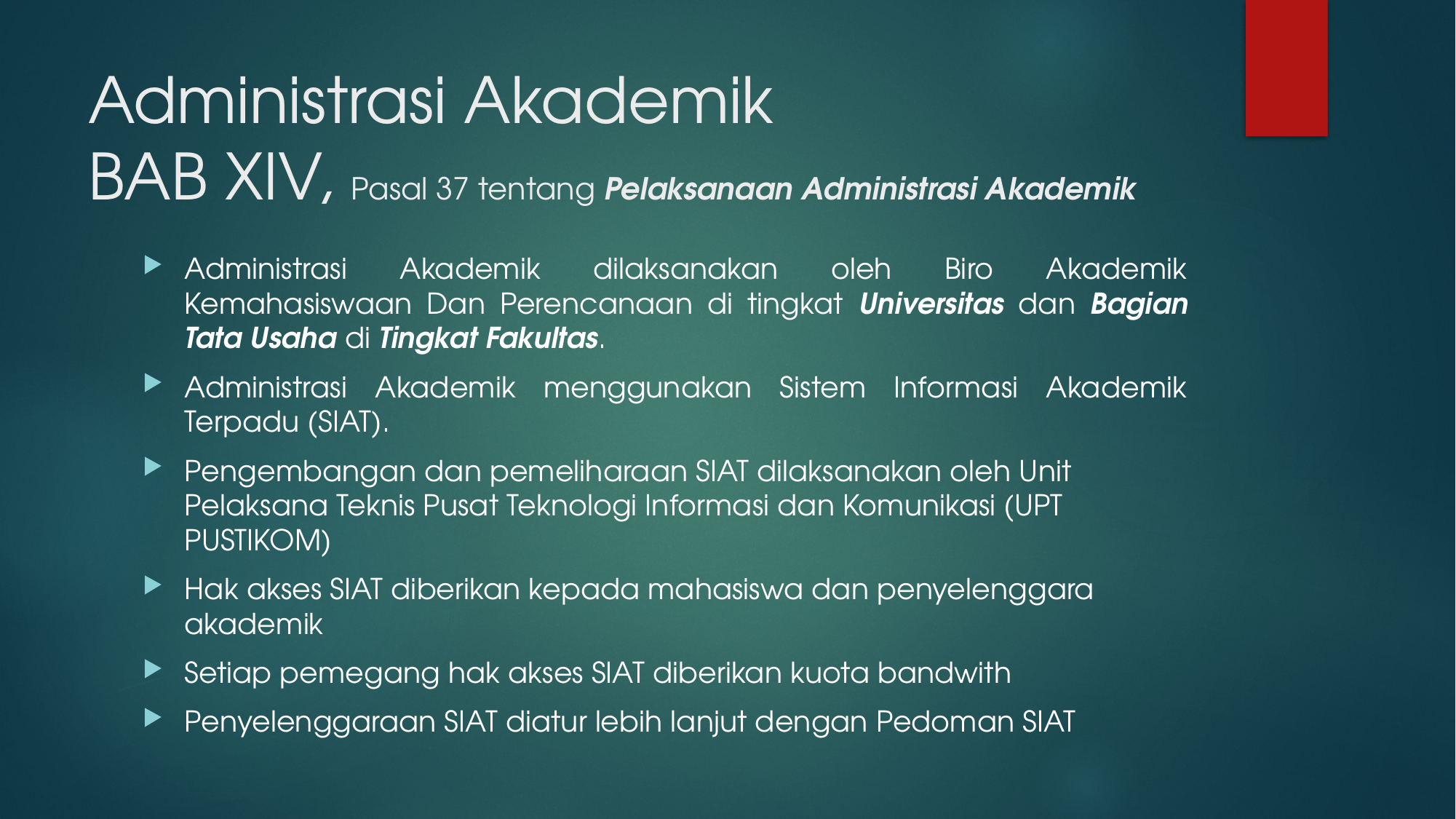

# Administrasi Akademik BAB XIV, Pasal 37 tentang Pelaksanaan Administrasi Akademik
Administrasi Akademik dilaksanakan oleh Biro Akademik Kemahasiswaan Dan Perencanaan di tingkat Universitas dan Bagian Tata Usaha di Tingkat Fakultas.
Administrasi Akademik menggunakan Sistem Informasi Akademik Terpadu (SIAT).
Pengembangan dan pemeliharaan SIAT dilaksanakan oleh Unit Pelaksana Teknis Pusat Teknologi Informasi dan Komunikasi (UPT PUSTIKOM)
Hak akses SIAT diberikan kepada mahasiswa dan penyelenggara akademik
Setiap pemegang hak akses SIAT diberikan kuota bandwith
Penyelenggaraan SIAT diatur lebih lanjut dengan Pedoman SIAT